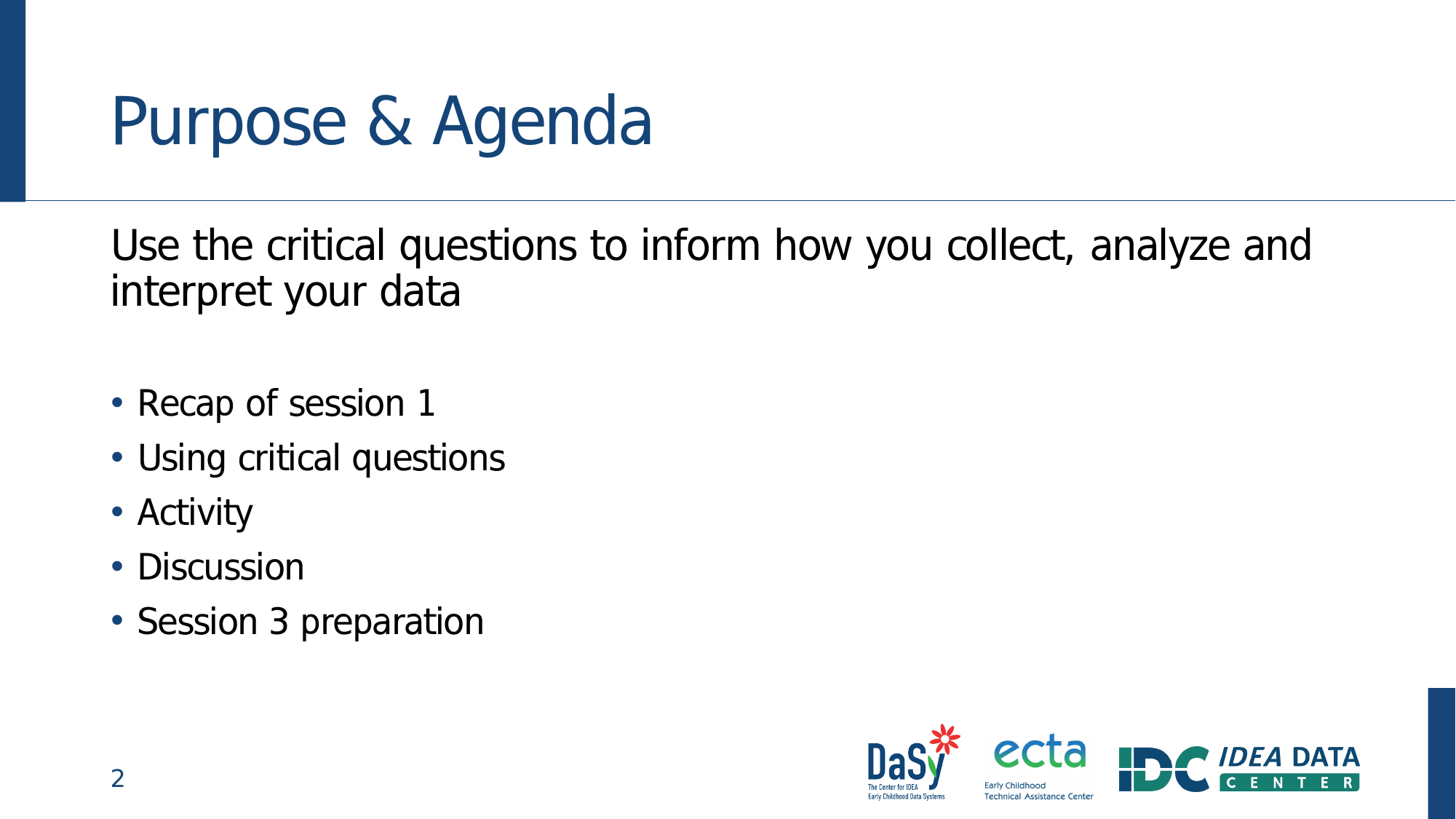

# Purpose & Agenda
Use the critical questions to inform how you collect, analyze and interpret your data

Recap of session 1
Using critical questions
Activity
Discussion
Session 3 preparation